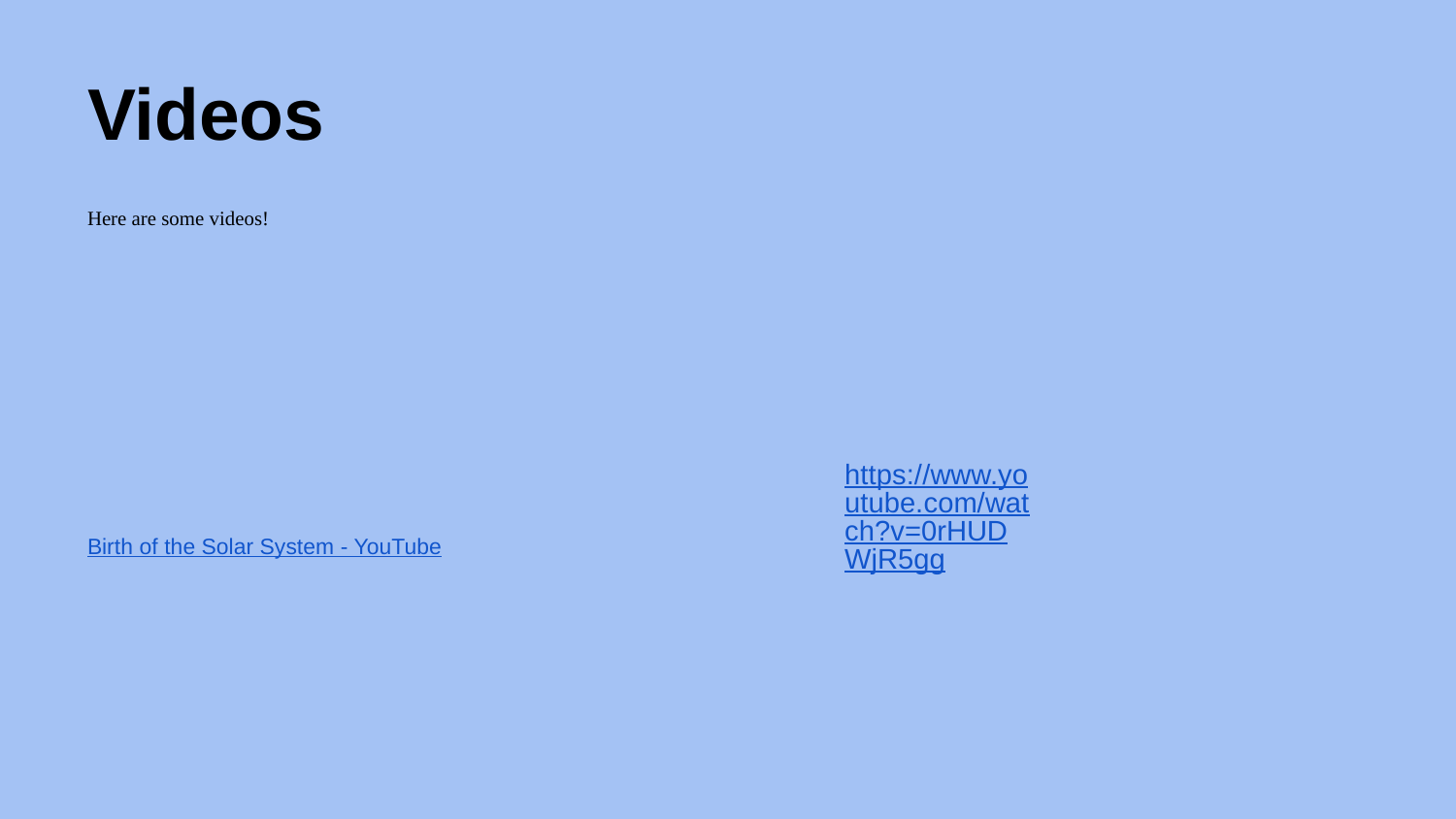

# Videos
Here are some videos!

Birth of the Solar System - YouTube
https://www.youtube.com/watch?v=0rHUDWjR5gg